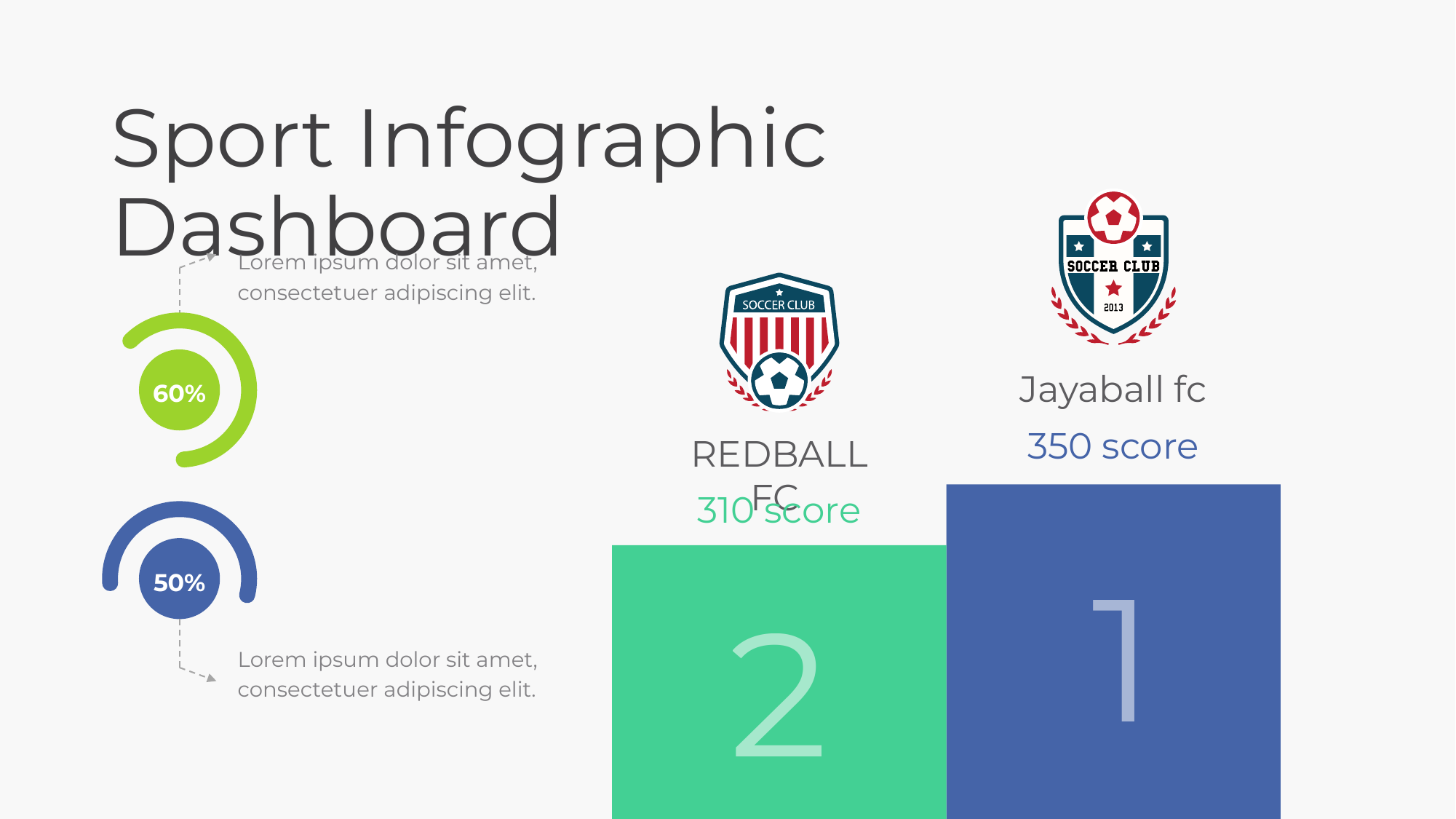

Sport Infographic Dashboard

Lorem ipsum dolor sit amet, consectetuer adipiscing elit.

60%

Jayaball fc
350 score
REDBALL FC

310 score

50%
Lorem ipsum dolor sit amet, consectetuer adipiscing elit.

1
2